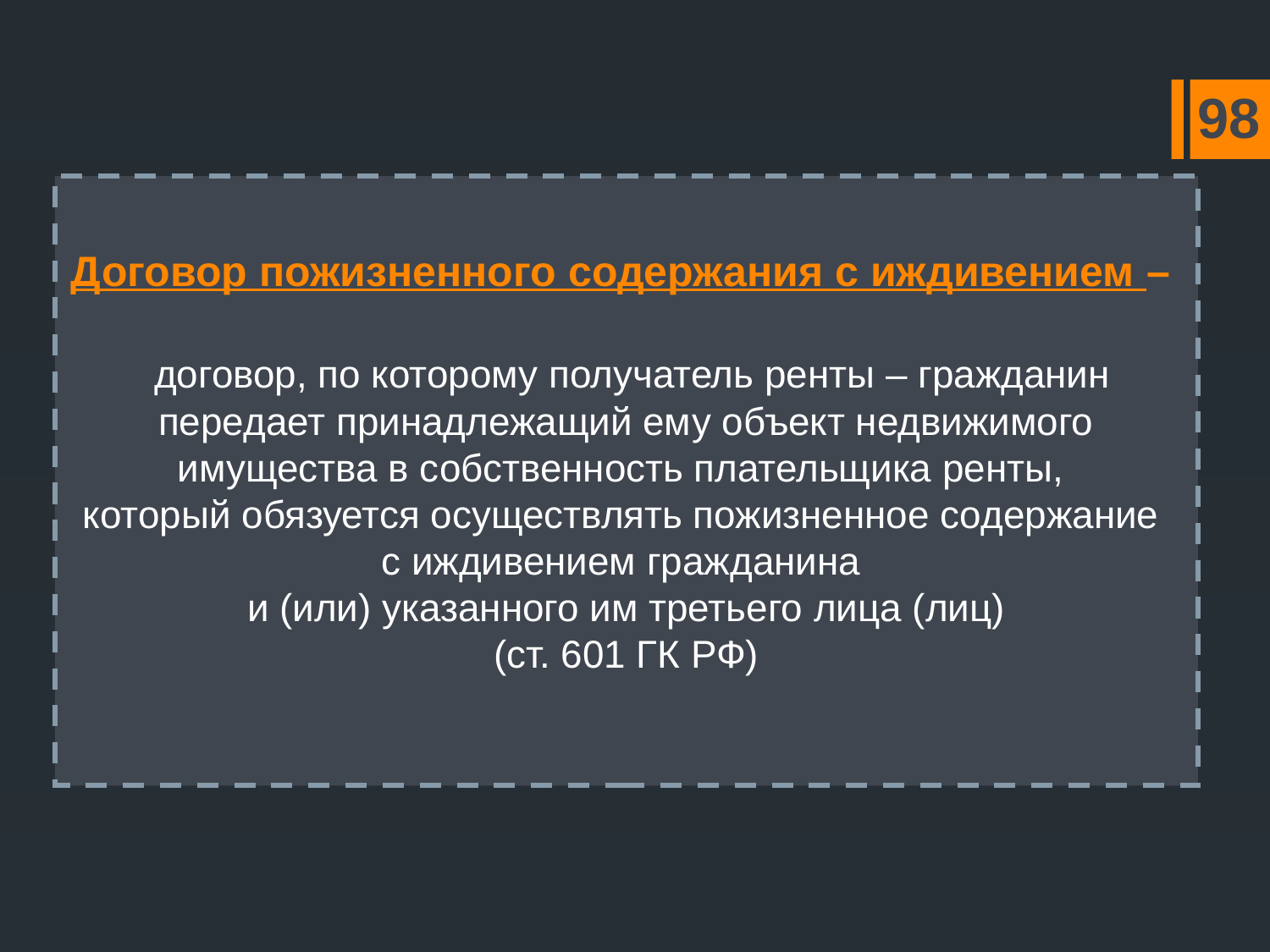

98

Договор пожизненного содержания с иждивением –

 договор, по которому получатель ренты – гражданин передает принадлежащий ему объект недвижимого имущества в собственность плательщика ренты,
который обязуется осуществлять пожизненное содержание
с иждивением гражданина
и (или) указанного им третьего лица (лиц)
(ст. 601 ГК РФ)

#